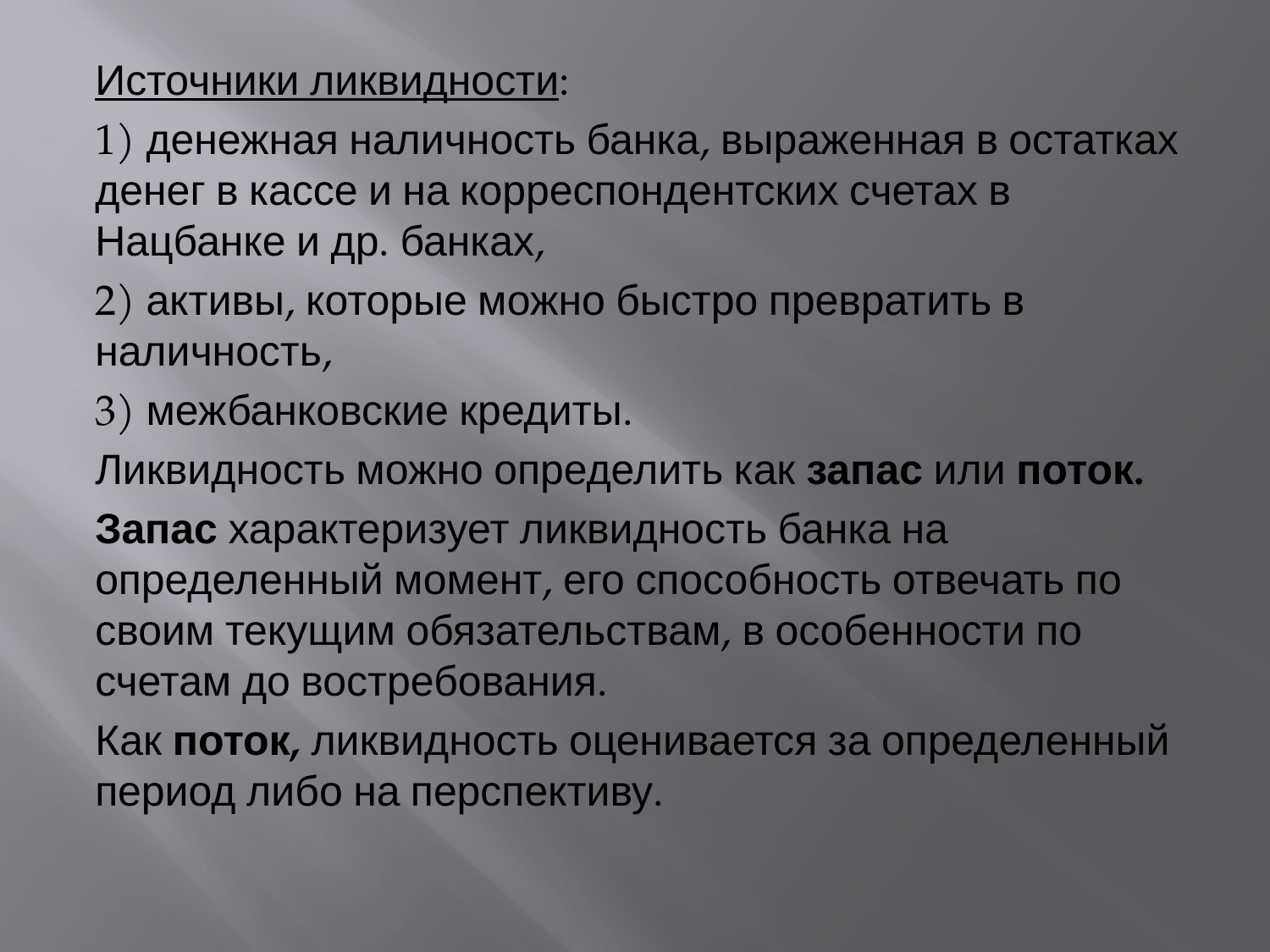

Источники ликвидности:
1) денежная наличность банка, выраженная в остатках денег в кассе и на корреспондентских счетах в Нацбанке и др. банках,
2) активы, которые можно быстро превратить в наличность,
3) межбанковские кредиты.
Ликвидность можно определить как запас или поток.
Запас характеризует ликвидность банка на определенный момент, его способность отвечать по своим текущим обязательствам, в особенности по счетам до востребования.
Как поток, ликвидность оценивается за определенный период либо на перспективу.